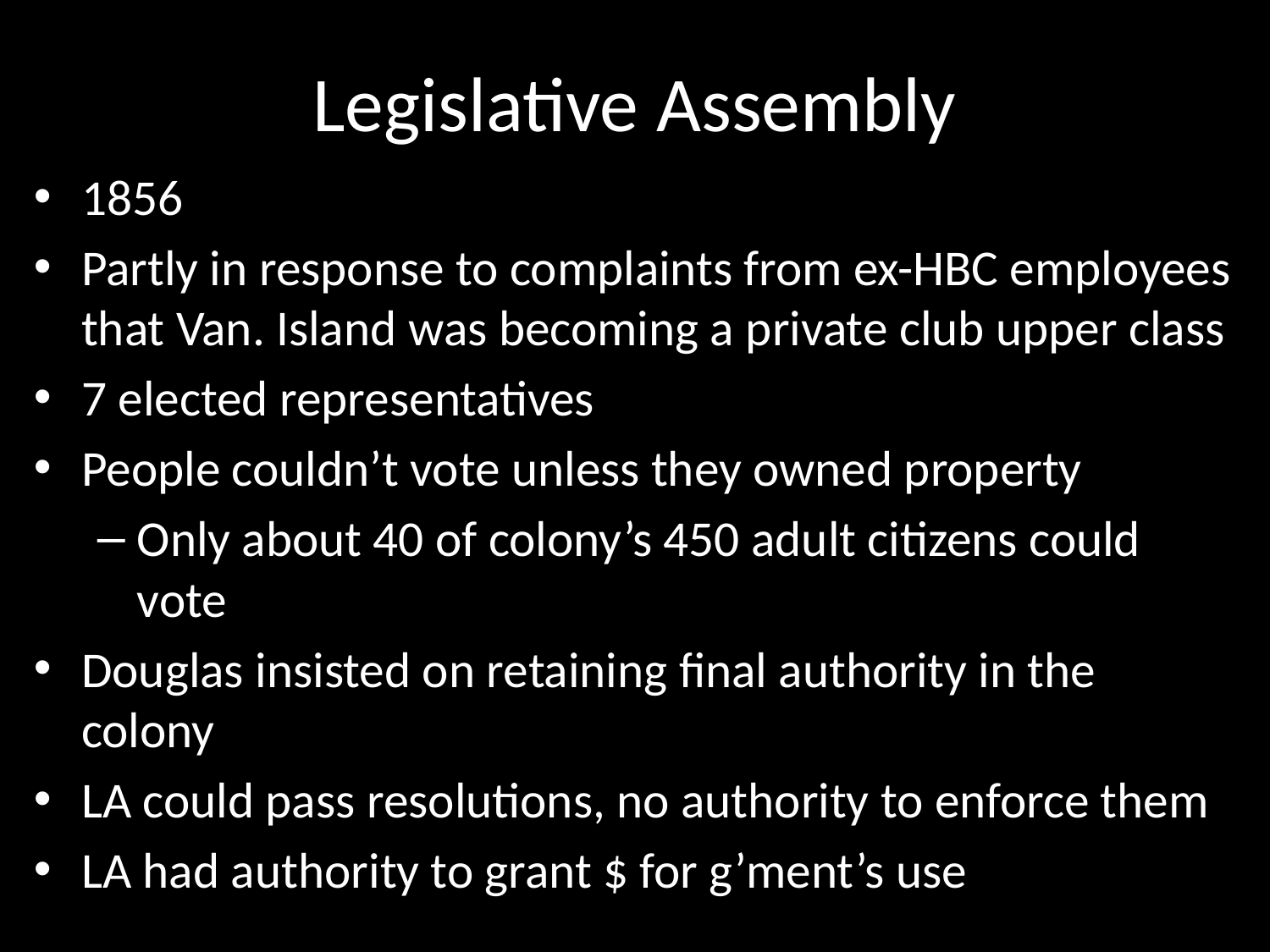

# Legislative Assembly
1856
Partly in response to complaints from ex-HBC employees that Van. Island was becoming a private club upper class
7 elected representatives
People couldn’t vote unless they owned property
Only about 40 of colony’s 450 adult citizens could vote
Douglas insisted on retaining final authority in the colony
LA could pass resolutions, no authority to enforce them
LA had authority to grant $ for g’ment’s use